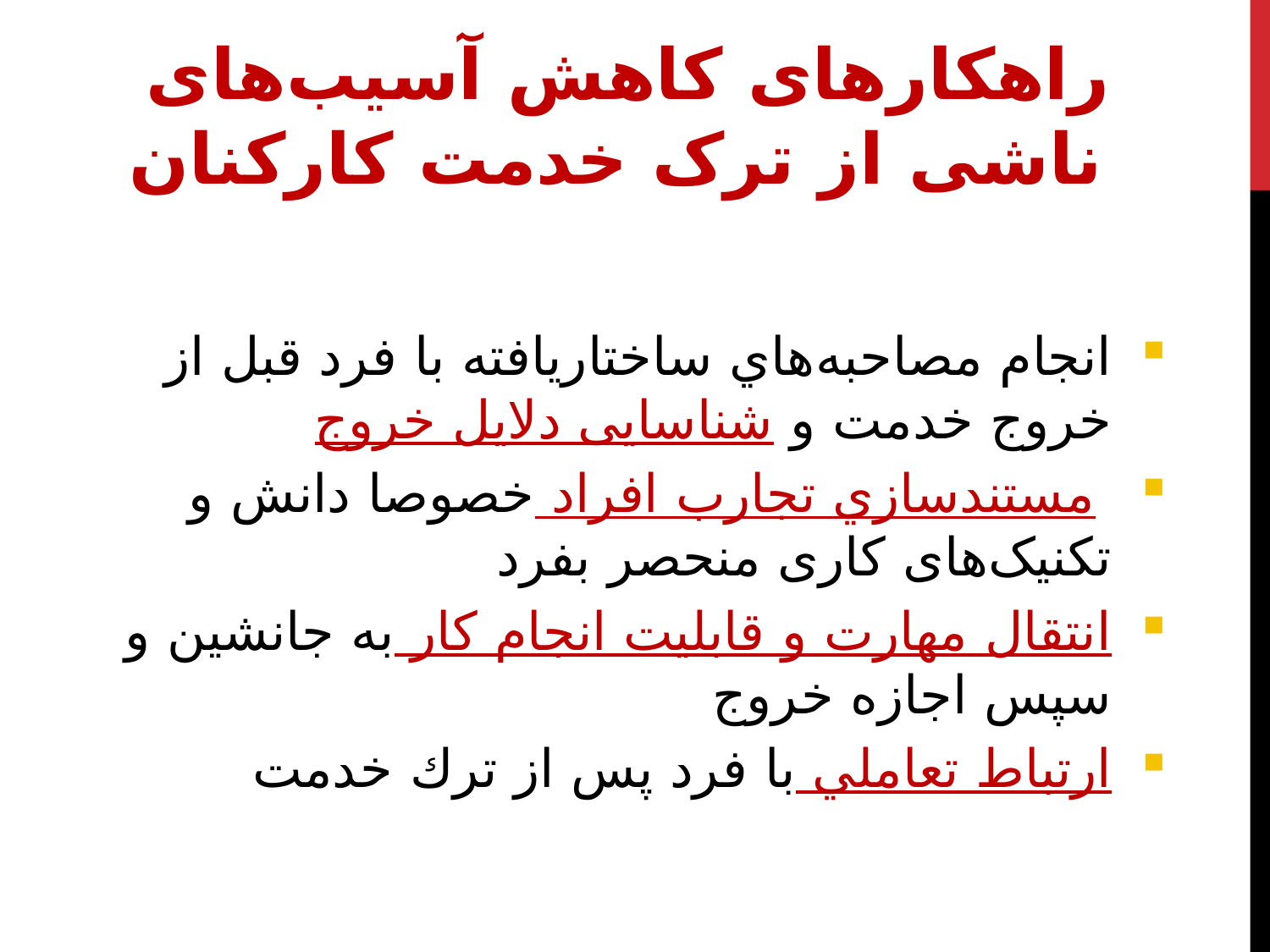

راهکارهای كاهش آسیب‌های
 ناشی از ترک خدمت كاركنان
انجام مصاحبه‌هاي ساختاريافته با فرد قبل از خروج خدمت و شناسایی دلایل خروج
 مستندسازي تجارب افراد خصوصا دانش و تکنیک‌های کاری منحصر بفرد
انتقال مهارت و قابليت انجام كار به جانشين و سپس اجازه خروج
ارتباط تعاملي با فرد پس از ترك خدمت